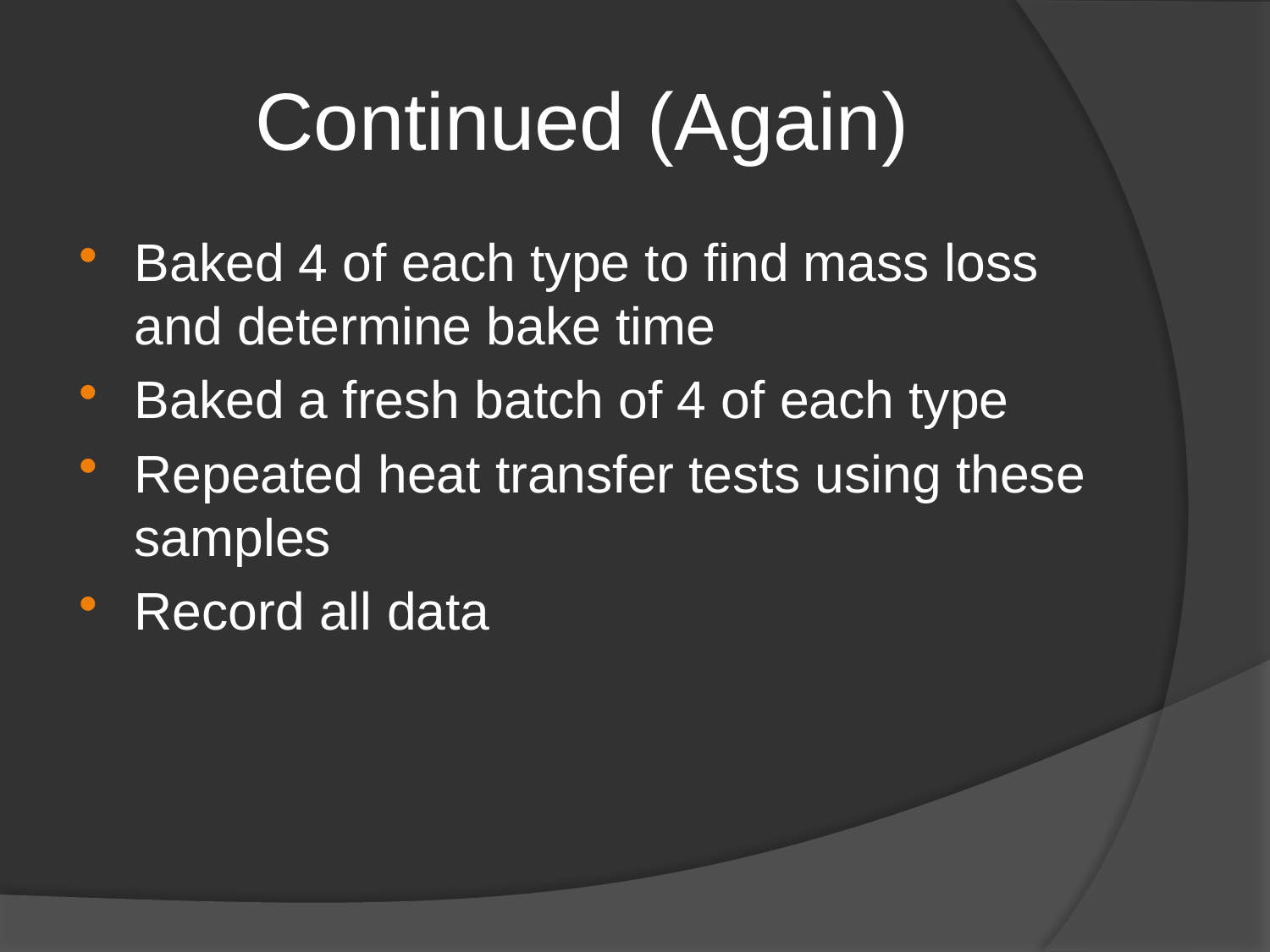

# Continued (Again)
Baked 4 of each type to find mass loss and determine bake time
Baked a fresh batch of 4 of each type
Repeated heat transfer tests using these samples
Record all data